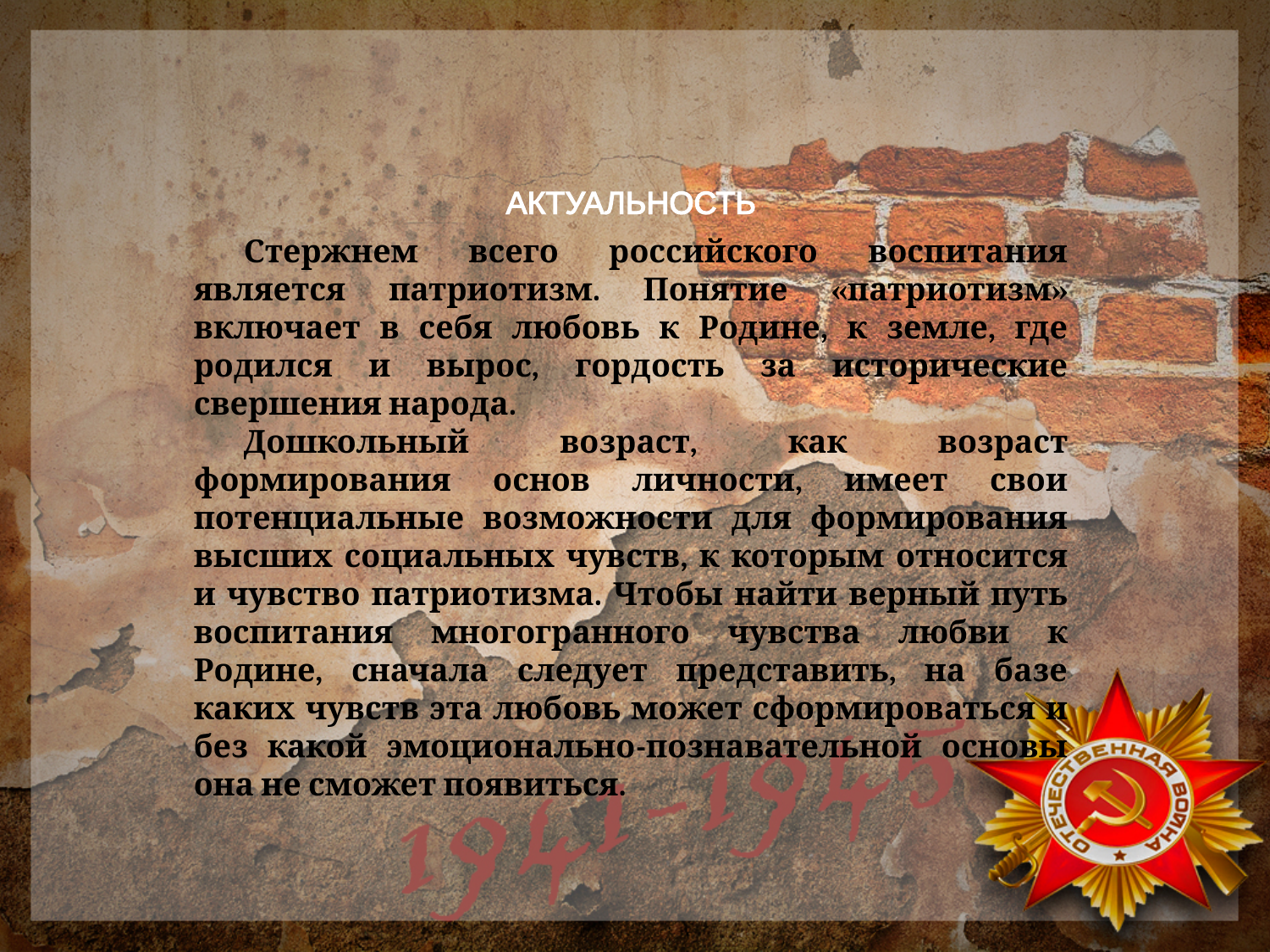

АКТУАЛЬНОСТЬ
Стержнем всего российского воспитания является патриотизм. Понятие «патриотизм» включает в себя любовь к Родине, к земле, где родился и вырос, гордость за исторические свершения народа.
Дошкольный возраст, как возраст формирования основ личности, имеет свои потенциальные возможности для формирования высших социальных чувств, к которым относится и чувство патриотизма. Чтобы найти верный путь воспитания многогранного чувства любви к Родине, сначала следует представить, на базе каких чувств эта любовь может сформироваться и без какой эмоционально-познавательной основы она не сможет появиться.